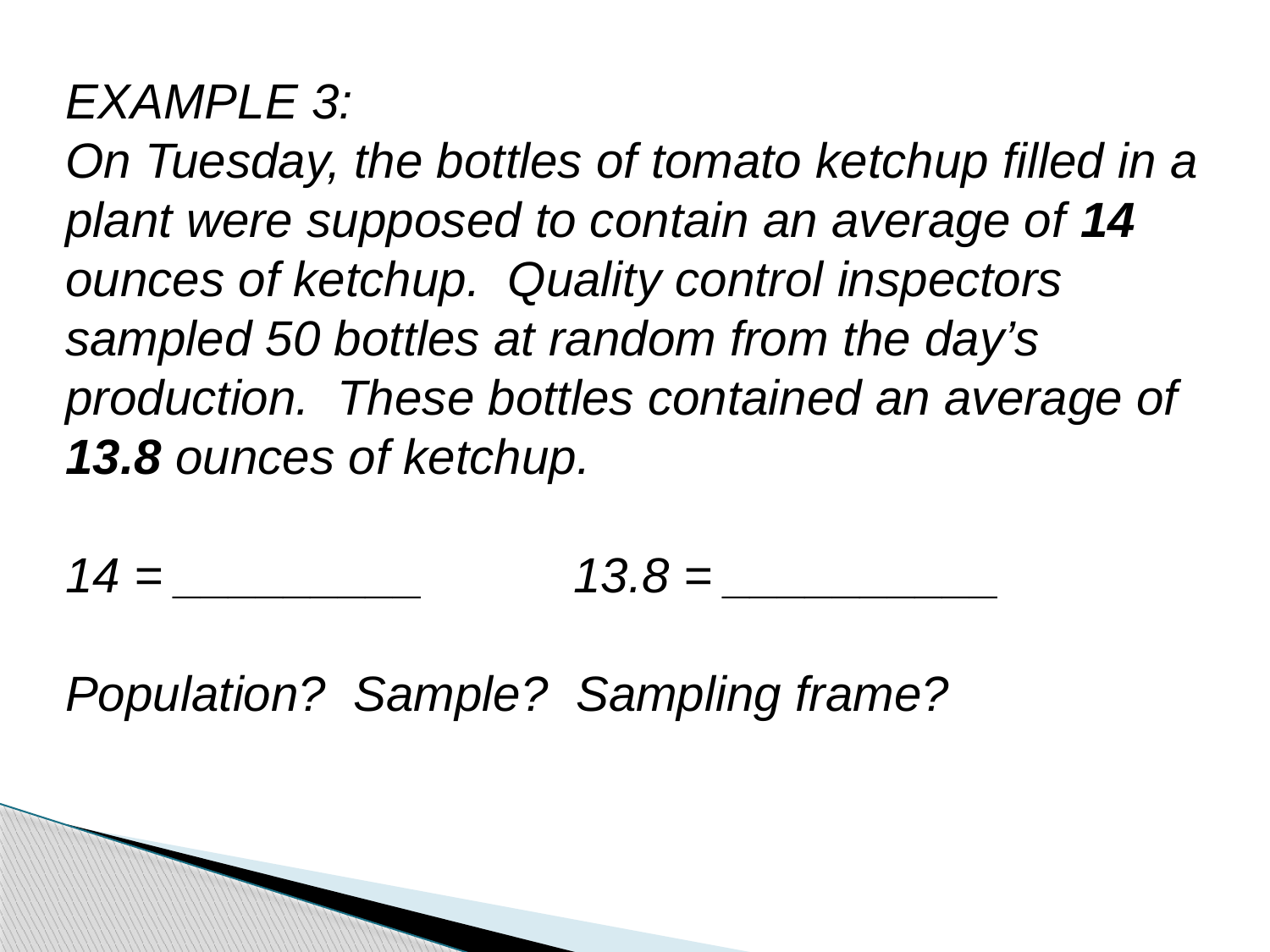

EXAMPLE 3:
On Tuesday, the bottles of tomato ketchup filled in a plant were supposed to contain an average of 14 ounces of ketchup.  Quality control inspectors sampled 50 bottles at random from the day’s production.  These bottles contained an average of 13.8 ounces of ketchup.

14 = _________		13.8 = __________

Population?  Sample?  Sampling frame?